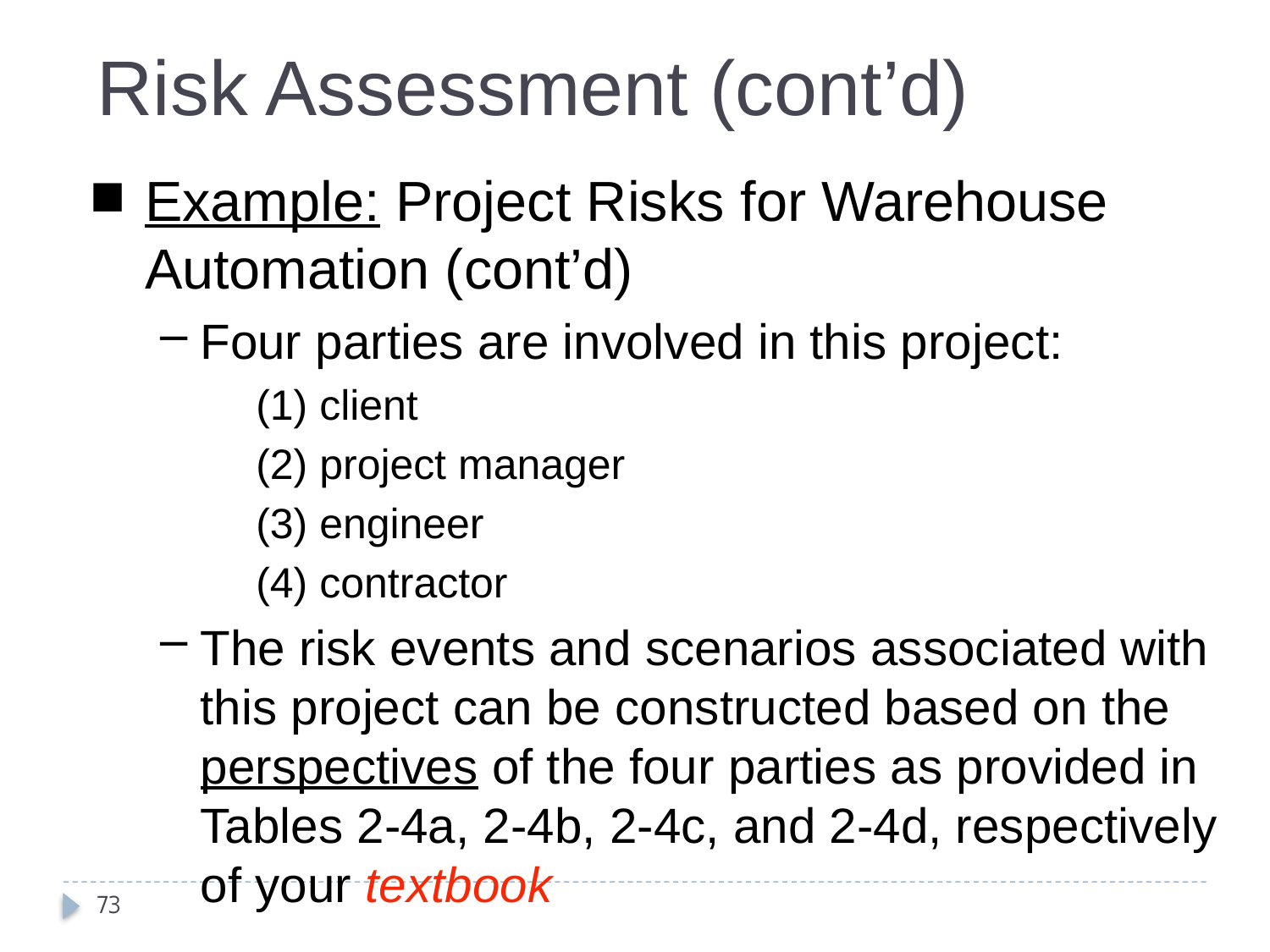

Risk Assessment (cont’d)
Example: Project Risks for Warehouse Automation (cont’d)
Four parties are involved in this project:
	(1) client
	(2) project manager
	(3) engineer
	(4) contractor
The risk events and scenarios associated with this project can be constructed based on the perspectives of the four parties as provided in Tables 2-4a, 2-4b, 2-4c, and 2-4d, respectively of your textbook
73